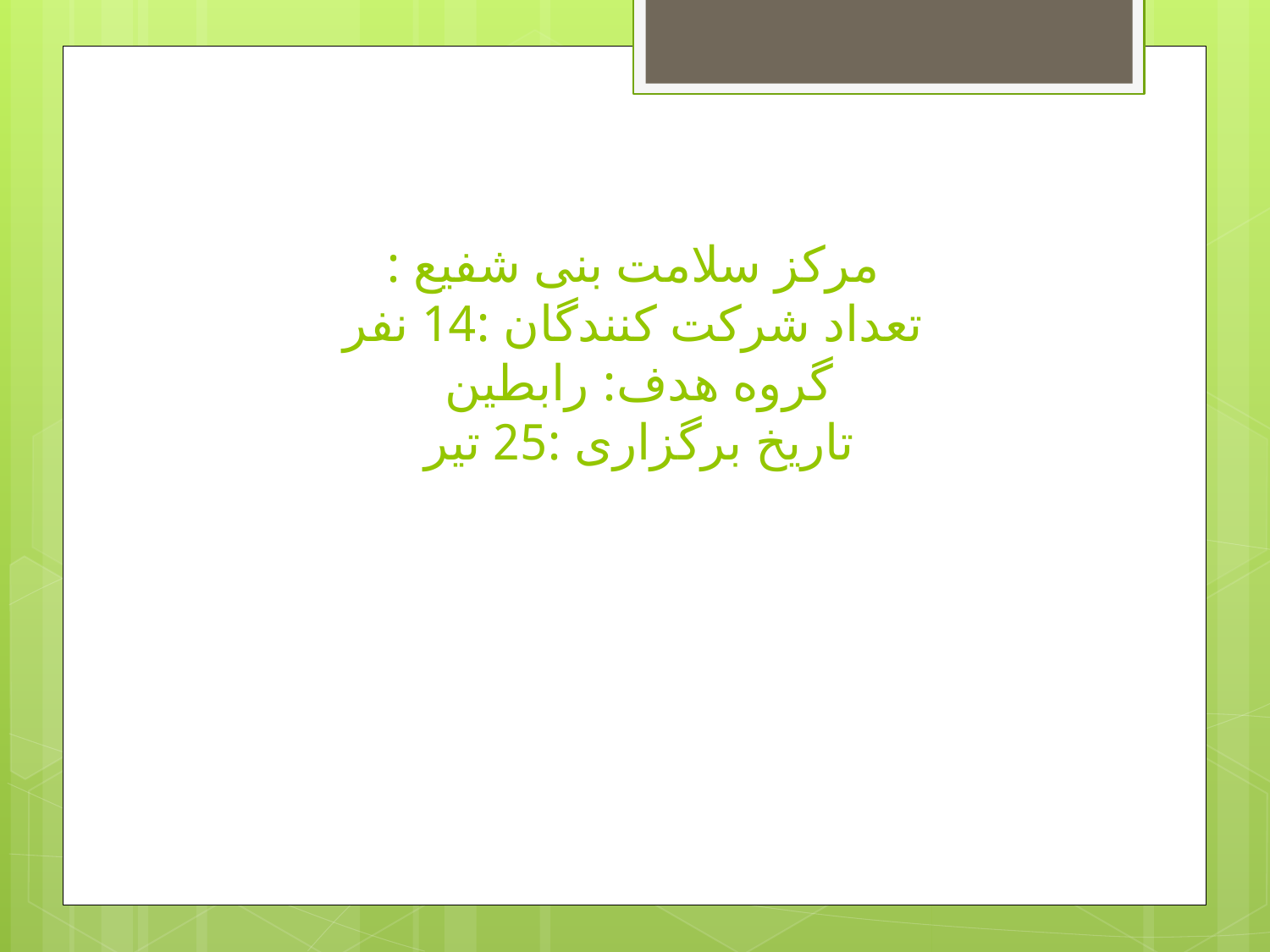

# مرکز سلامت بنی شفیع : تعداد شرکت کنندگان :14 نفر گروه هدف: رابطین تاریخ برگزاری :25 تیر